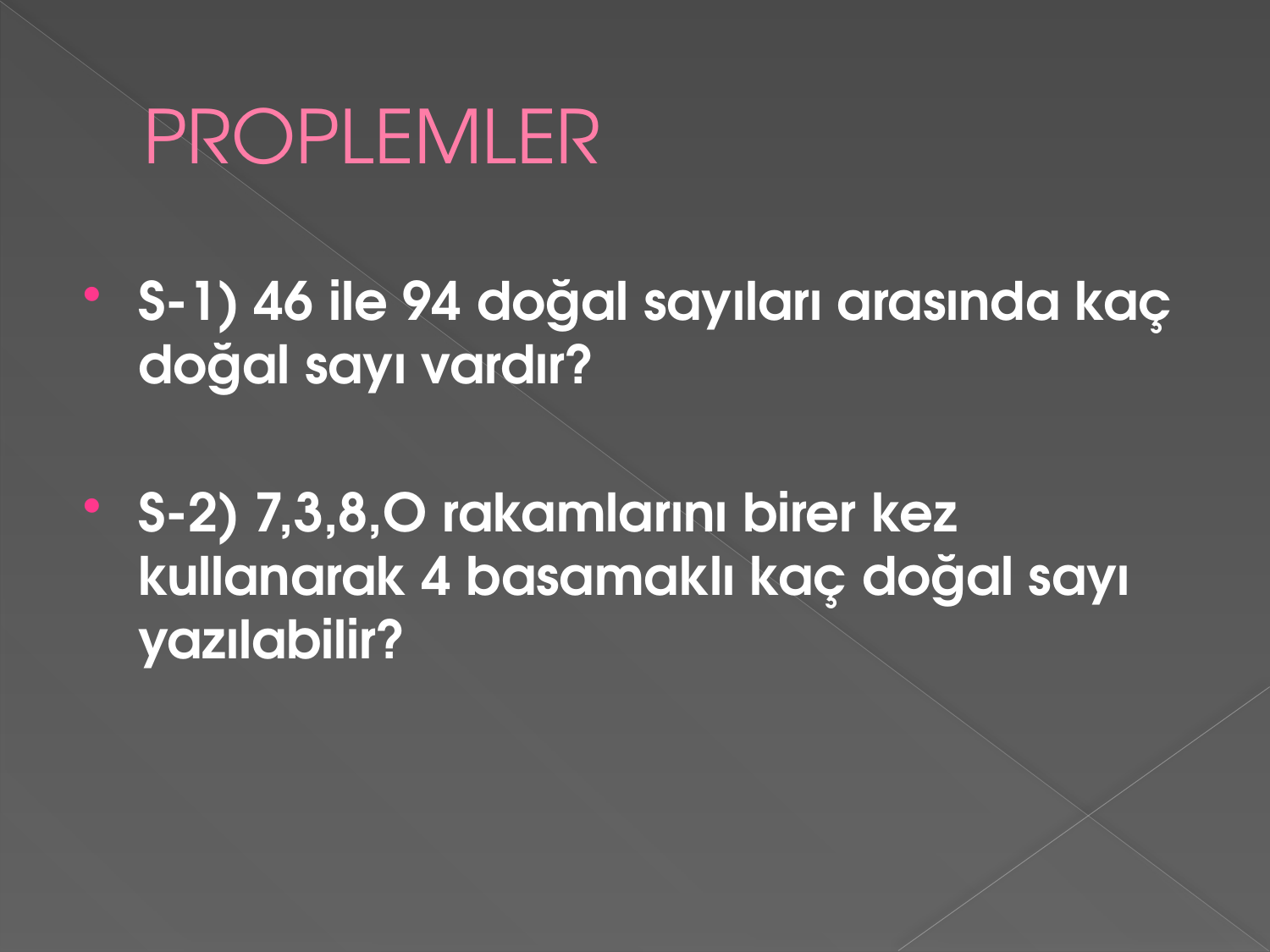

# PROPLEMLER
S-1) 46 ile 94 doğal sayıları arasında kaç doğal sayı vardır?

S-2) 7,3,8,O rakamlarını birer kez kullanarak 4 basamaklı kaç doğal sayı yazılabilir?